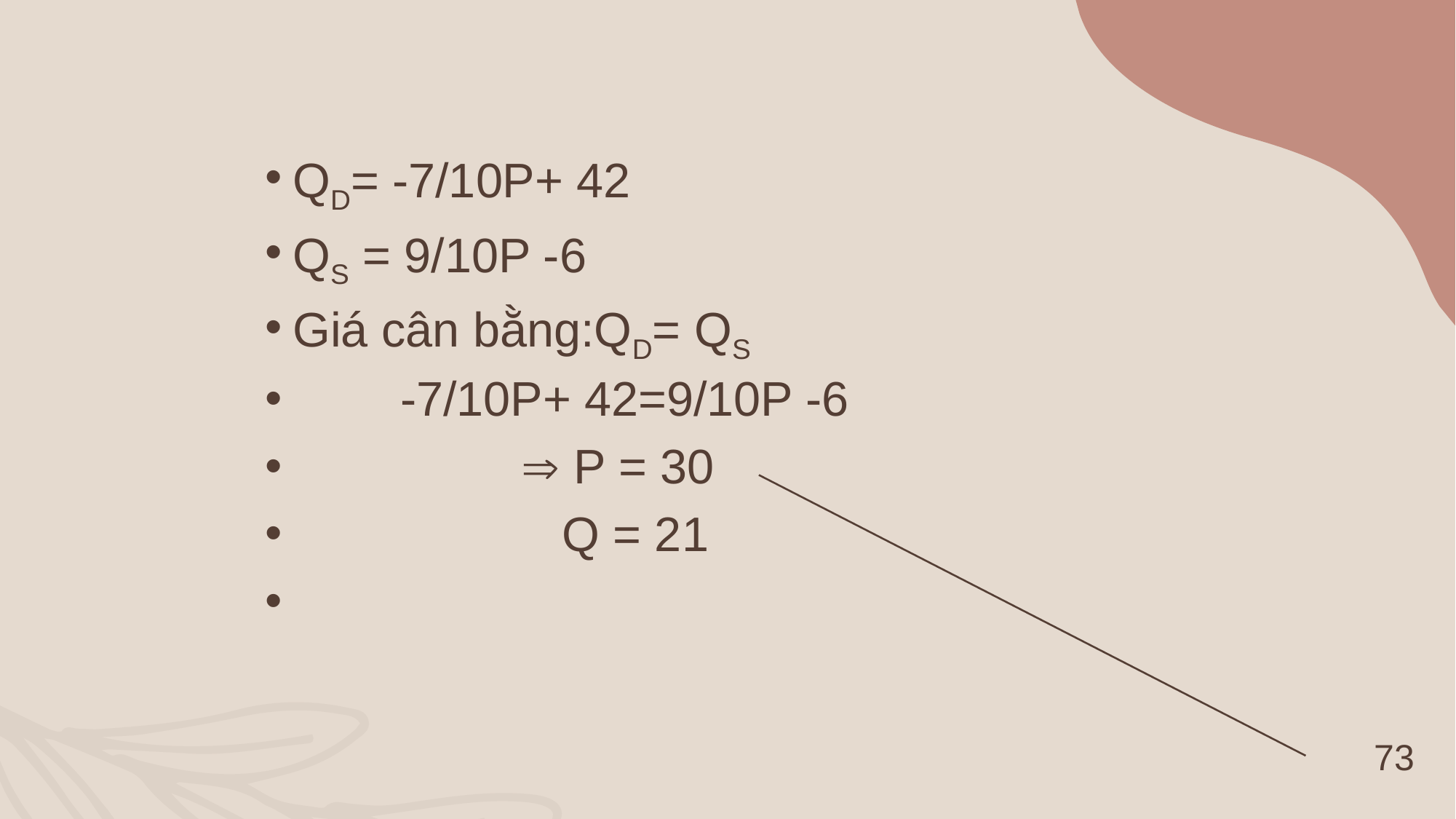

QD= -7/10P+ 42
QS = 9/10P -6
Giá cân bằng:QD= QS
        -7/10P+ 42=9/10P -6
                 ⇒ P = 30
                    Q = 21

73